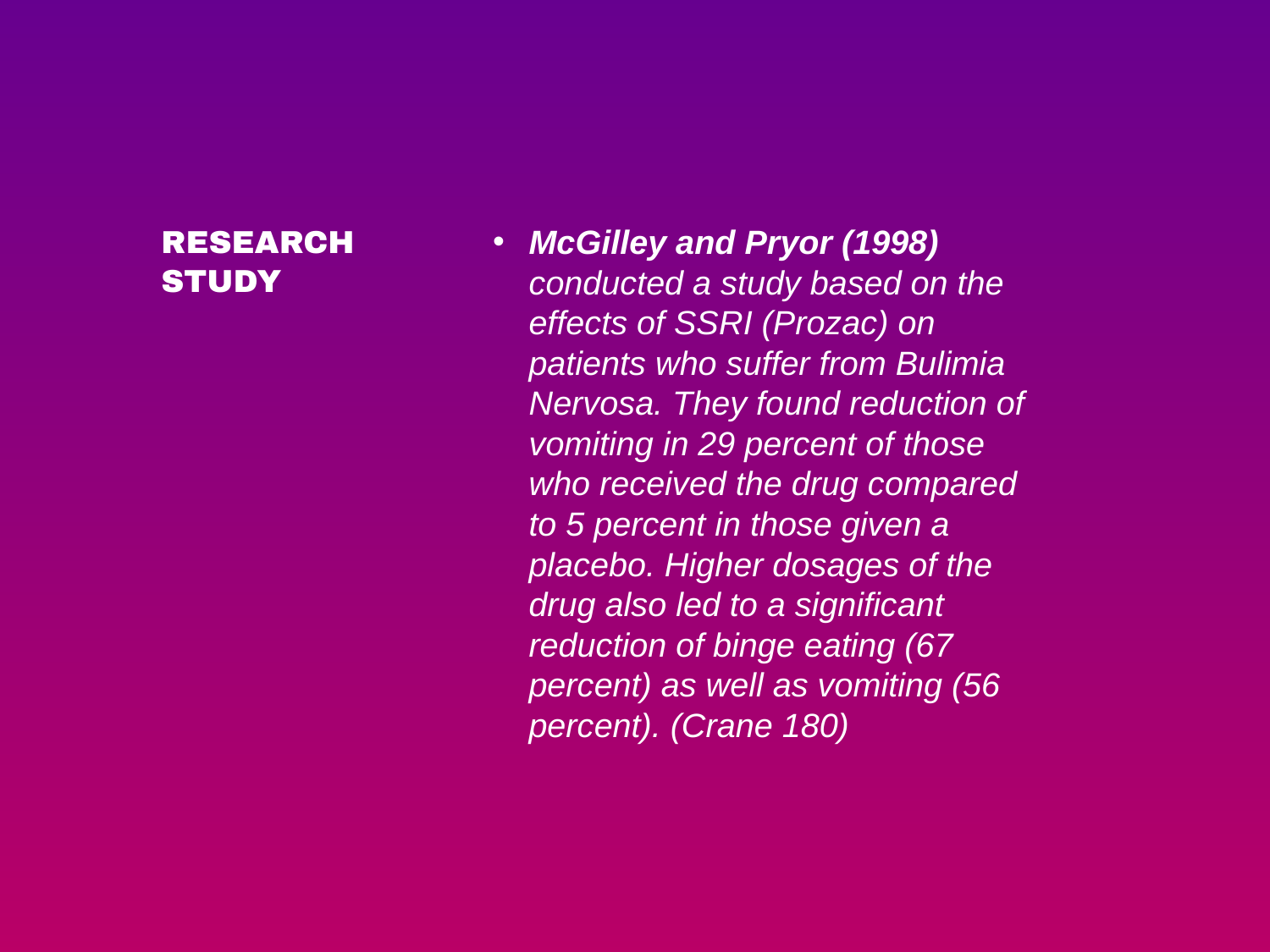

McGilley and Pryor (1998) conducted a study based on the effects of SSRI (Prozac) on patients who suffer from Bulimia Nervosa. They found reduction of vomiting in 29 percent of those who received the drug compared to 5 percent in those given a placebo. Higher dosages of the drug also led to a significant reduction of binge eating (67 percent) as well as vomiting (56 percent). (Crane 180)
# Research study